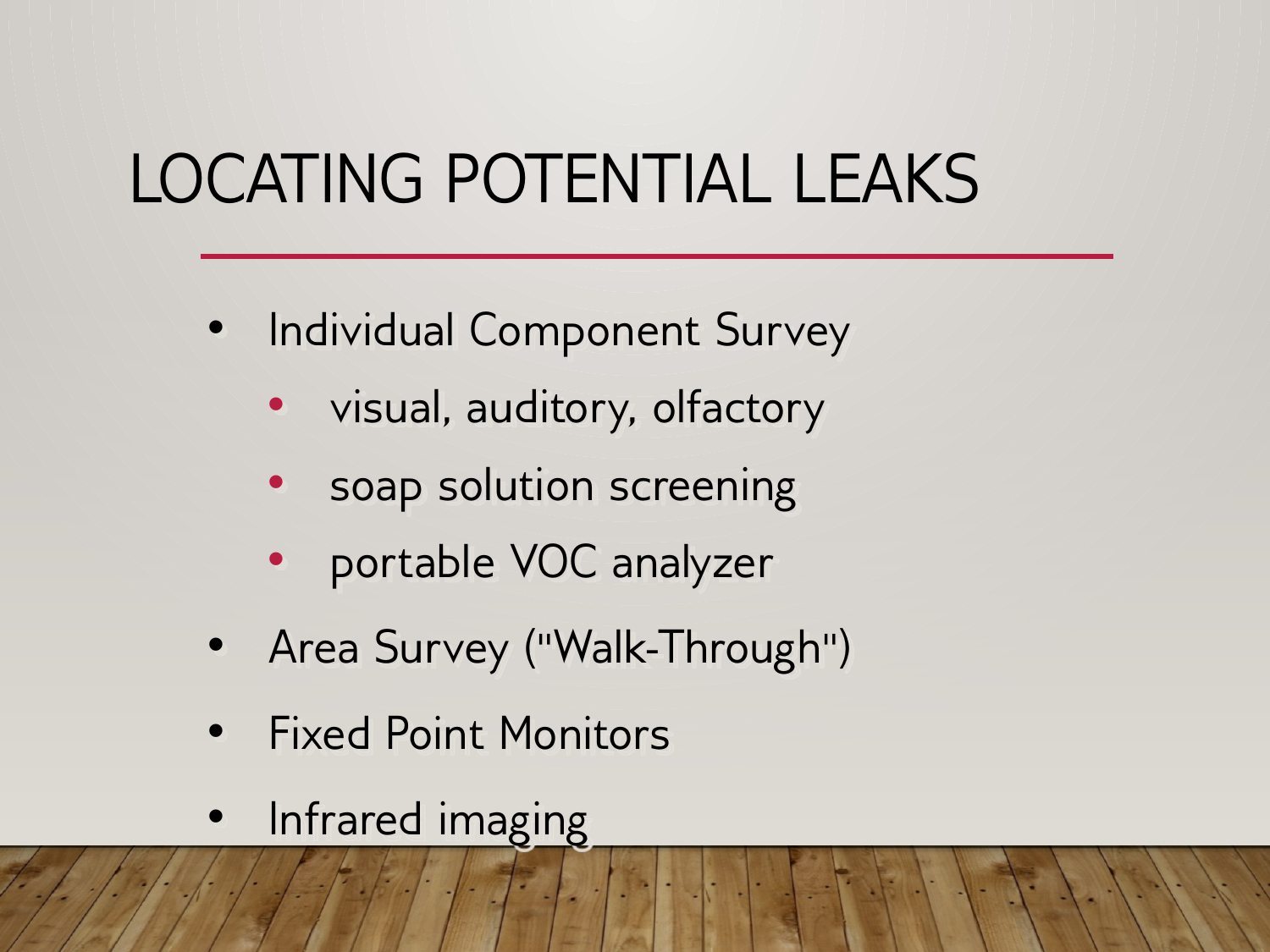

# Locating Potential Leaks

Individual Component Survey
visual, auditory, olfactory
soap solution screening
portable VOC analyzer
Area Survey ("Walk-Through")
Fixed Point Monitors
Infrared imaging